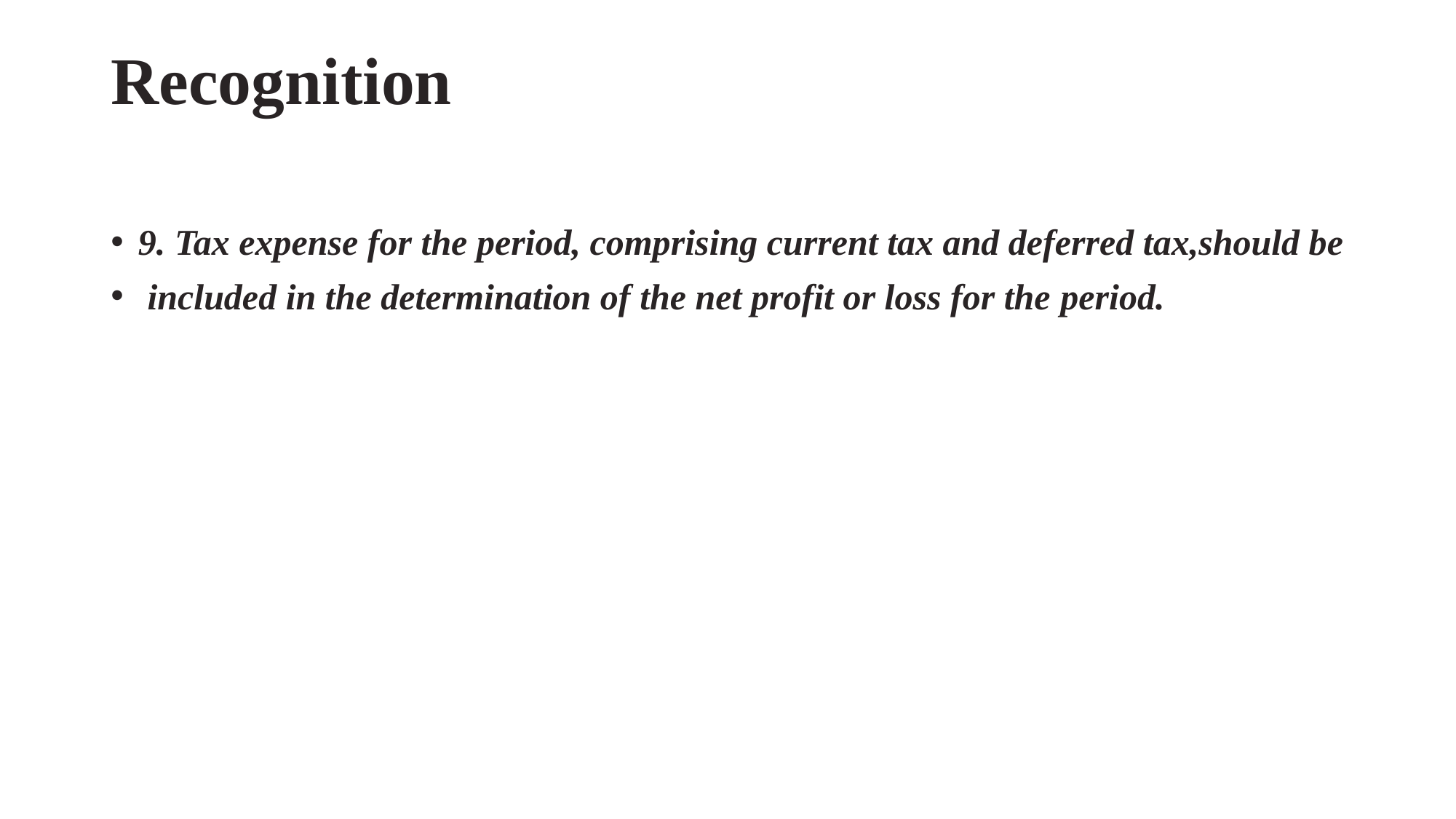

# Recognition
9. Tax expense for the period, comprising current tax and deferred tax,should be
 included in the determination of the net profit or loss for the period.